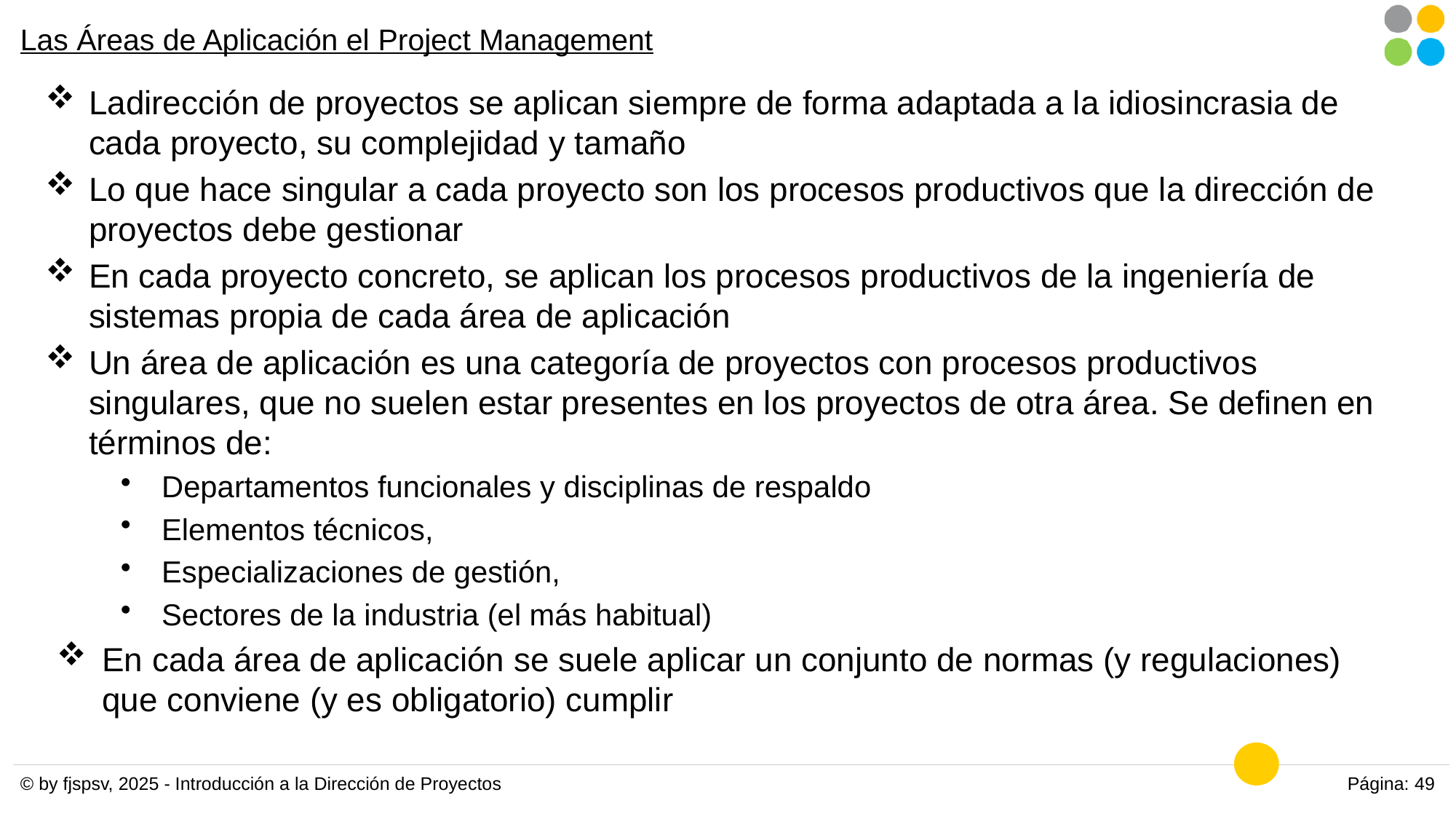

# Las Áreas de Aplicación el Project Management
Ladirección de proyectos se aplican siempre de forma adaptada a la idiosincrasia de cada proyecto, su complejidad y tamaño
Lo que hace singular a cada proyecto son los procesos productivos que la dirección de proyectos debe gestionar
En cada proyecto concreto, se aplican los procesos productivos de la ingeniería de sistemas propia de cada área de aplicación
Un área de aplicación es una categoría de proyectos con procesos productivos singulares, que no suelen estar presentes en los proyectos de otra área. Se definen en términos de:
Departamentos funcionales y disciplinas de respaldo
Elementos técnicos,
Especializaciones de gestión,
Sectores de la industria (el más habitual)
En cada área de aplicación se suele aplicar un conjunto de normas (y regulaciones)  que conviene (y es obligatorio) cumplir

© by fjspsv, 2025 - Introducción a la Dirección de Proyectos
Página: 49